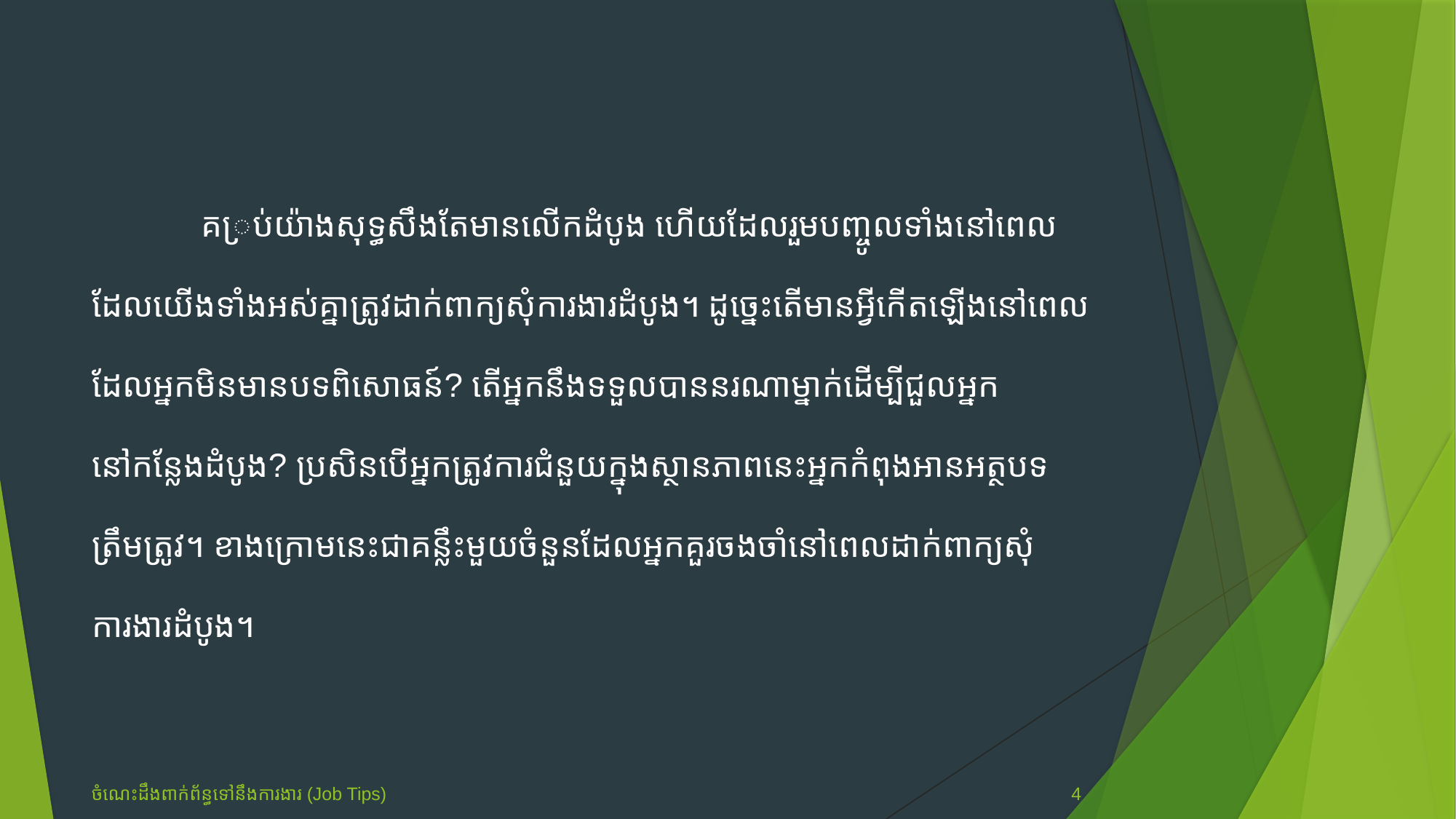

គ្រប់យ៉ាងសុទ្ធសឹងតែមានលើកដំបូង ហើយដែលរួមបញ្ចូលទាំងនៅពេលដែលយើងទាំងអស់គ្នាត្រូវដាក់ពាក្យសុំការងារដំបូង។ ដូច្នេះតើមានអ្វីកើតឡើងនៅពេលដែលអ្នកមិនមានបទពិសោធន៍? តើអ្នកនឹងទទួលបាននរណាម្នាក់ដើម្បីជួលអ្នកនៅកន្លែងដំបូង? ប្រសិនបើអ្នកត្រូវការជំនួយក្នុងស្ថានភាពនេះអ្នកកំពុងអានអត្ថបទត្រឹមត្រូវ។ ខាងក្រោមនេះជាគន្លឹះមួយចំនួនដែលអ្នកគួរចងចាំនៅពេលដាក់ពាក្យសុំការងារដំបូង។

ចំណេះដឹងពាក់ព័ន្ធទៅនឹងការងារ (Job Tips)
4